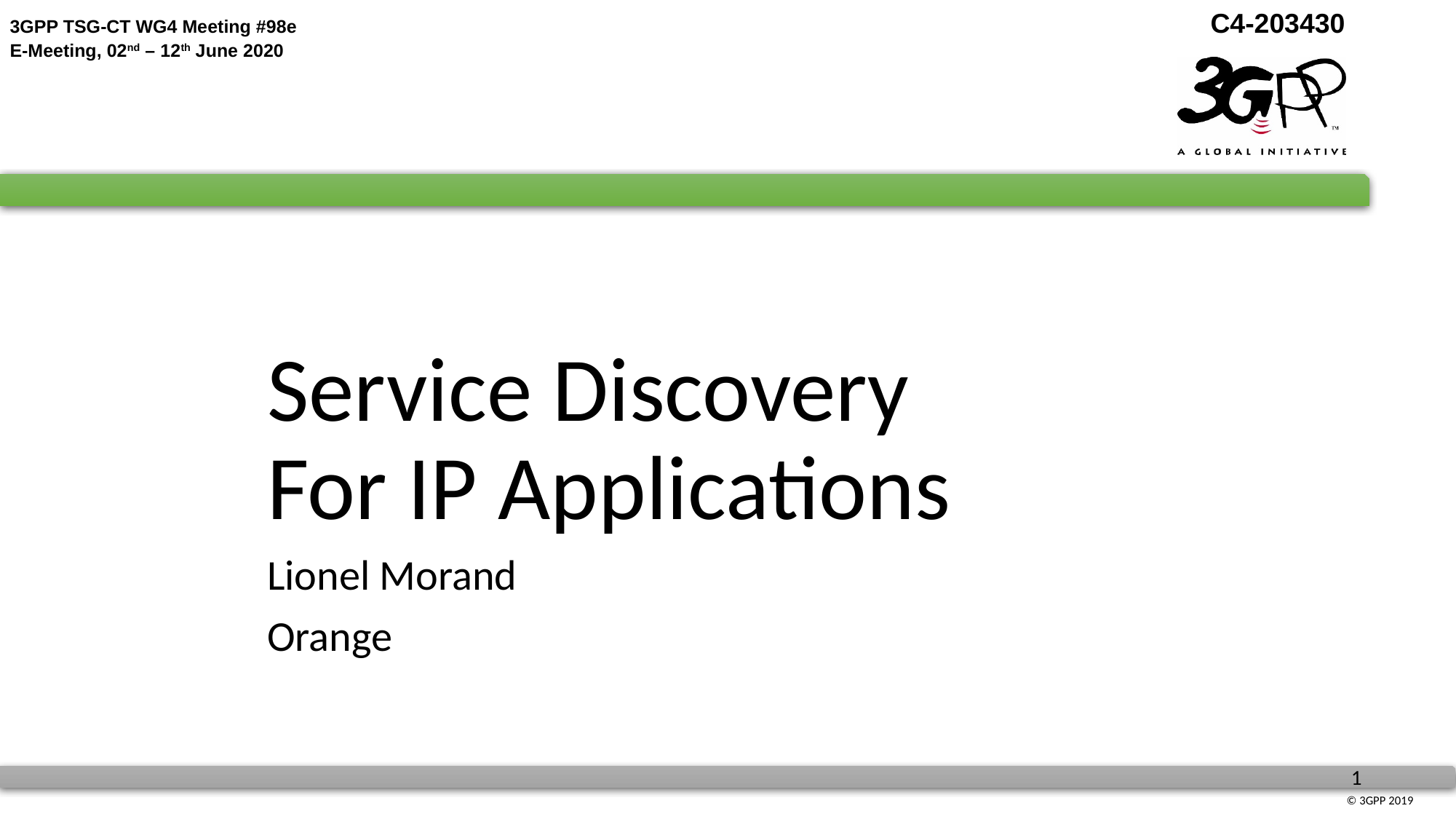

# Service Discovery For IP Applications
Lionel Morand
Orange